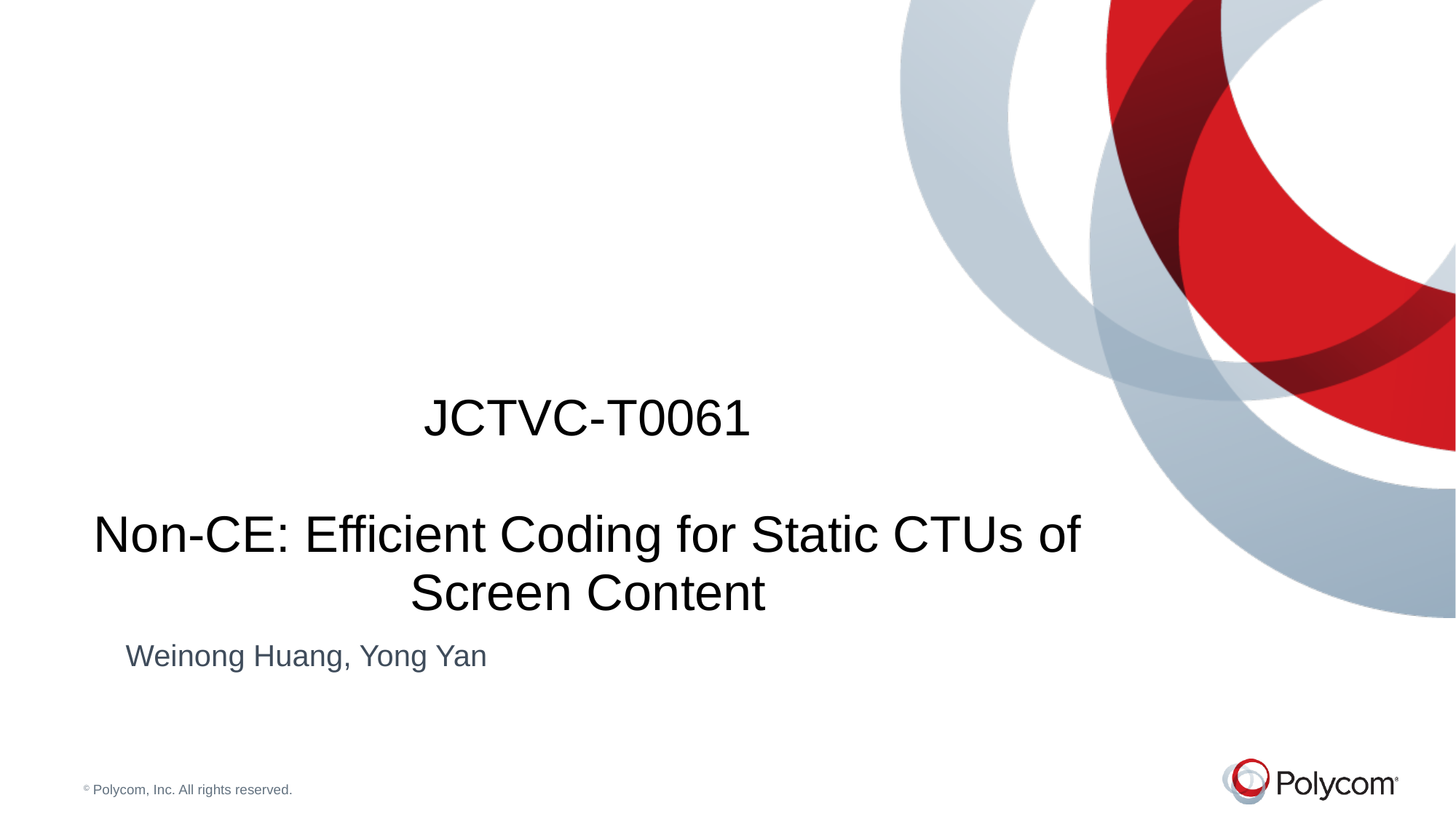

# JCTVC-T0061 Non-CE: Efficient Coding for Static CTUs of Screen Content
     Weinong Huang, Yong Yan